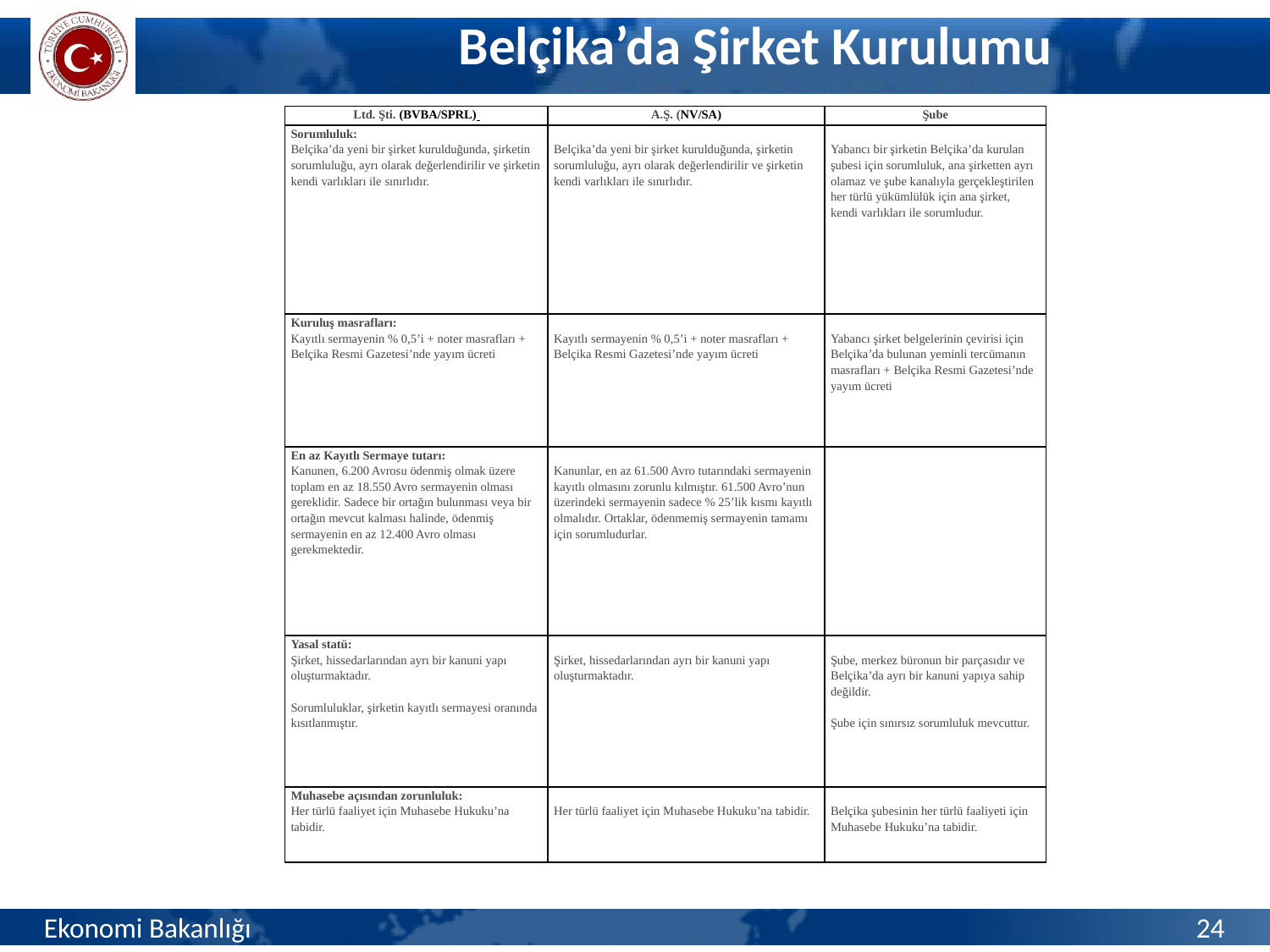

# Belçika’da Şirket Kurulumu
| Ltd. Şti. (BVBA/SPRL) | A.Ş. (NV/SA) | Şube |
| --- | --- | --- |
| Sorumluluk: Belçika’da yeni bir şirket kurulduğunda, şirketin sorumluluğu, ayrı olarak değerlendirilir ve şirketin kendi varlıkları ile sınırlıdır. | Belçika’da yeni bir şirket kurulduğunda, şirketin sorumluluğu, ayrı olarak değerlendirilir ve şirketin kendi varlıkları ile sınırlıdır. | Yabancı bir şirketin Belçika’da kurulan şubesi için sorumluluk, ana şirketten ayrı olamaz ve şube kanalıyla gerçekleştirilen her türlü yükümlülük için ana şirket, kendi varlıkları ile sorumludur. |
| Kuruluş masrafları: Kayıtlı sermayenin % 0,5’i + noter masrafları + Belçika Resmi Gazetesi’nde yayım ücreti | Kayıtlı sermayenin % 0,5’i + noter masrafları + Belçika Resmi Gazetesi’nde yayım ücreti | Yabancı şirket belgelerinin çevirisi için Belçika’da bulunan yeminli tercümanın masrafları + Belçika Resmi Gazetesi’nde yayım ücreti |
| En az Kayıtlı Sermaye tutarı: Kanunen, 6.200 Avrosu ödenmiş olmak üzere toplam en az 18.550 Avro sermayenin olması gereklidir. Sadece bir ortağın bulunması veya bir ortağın mevcut kalması halinde, ödenmiş sermayenin en az 12.400 Avro olması gerekmektedir. | Kanunlar, en az 61.500 Avro tutarındaki sermayenin kayıtlı olmasını zorunlu kılmıştır. 61.500 Avro’nun üzerindeki sermayenin sadece % 25’lik kısmı kayıtlı olmalıdır. Ortaklar, ödenmemiş sermayenin tamamı için sorumludurlar. |  |
| Yasal statü: Şirket, hissedarlarından ayrı bir kanuni yapı oluşturmaktadır.   Sorumluluklar, şirketin kayıtlı sermayesi oranında kısıtlanmıştır. | Şirket, hissedarlarından ayrı bir kanuni yapı oluşturmaktadır. | Şube, merkez büronun bir parçasıdır ve Belçika’da ayrı bir kanuni yapıya sahip değildir.   Şube için sınırsız sorumluluk mevcuttur. |
| Muhasebe açısından zorunluluk: Her türlü faaliyet için Muhasebe Hukuku’na tabidir. | Her türlü faaliyet için Muhasebe Hukuku’na tabidir. | Belçika şubesinin her türlü faaliyeti için Muhasebe Hukuku’na tabidir. |
Ekonomi Bakanlığı
24